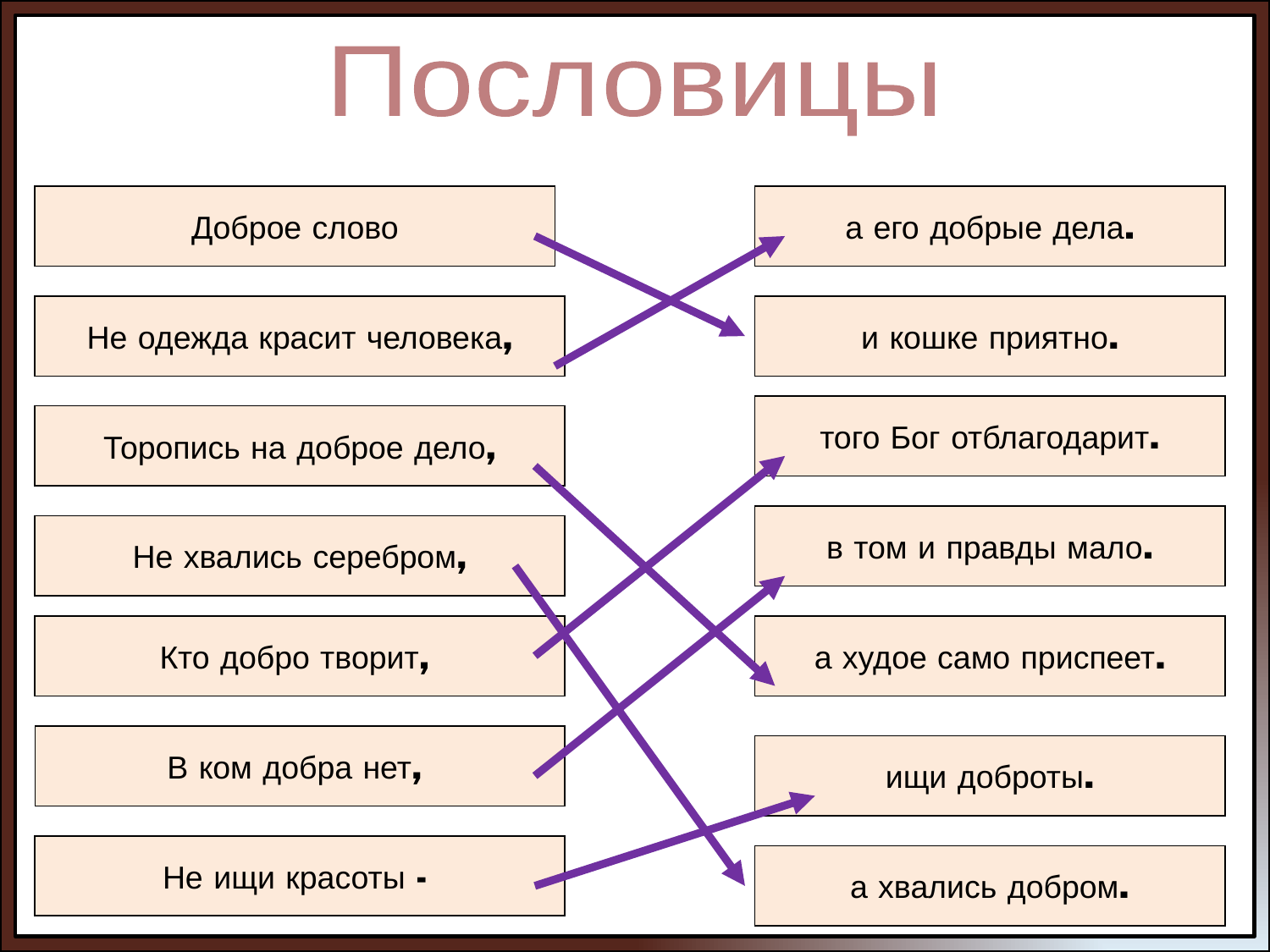

Пословицы
Доброе слово
а его добрые дела.

Не одежда красит человека,
и кошке приятно.
того Бог отблагодарит.
Торопись на доброе дело,

в том и правды мало.
Не хвались серебром,

Кто добро творит,
а худое само приспеет.
В ком добра нет,
ищи доброты.

Не ищи красоты -
а хвались добром.